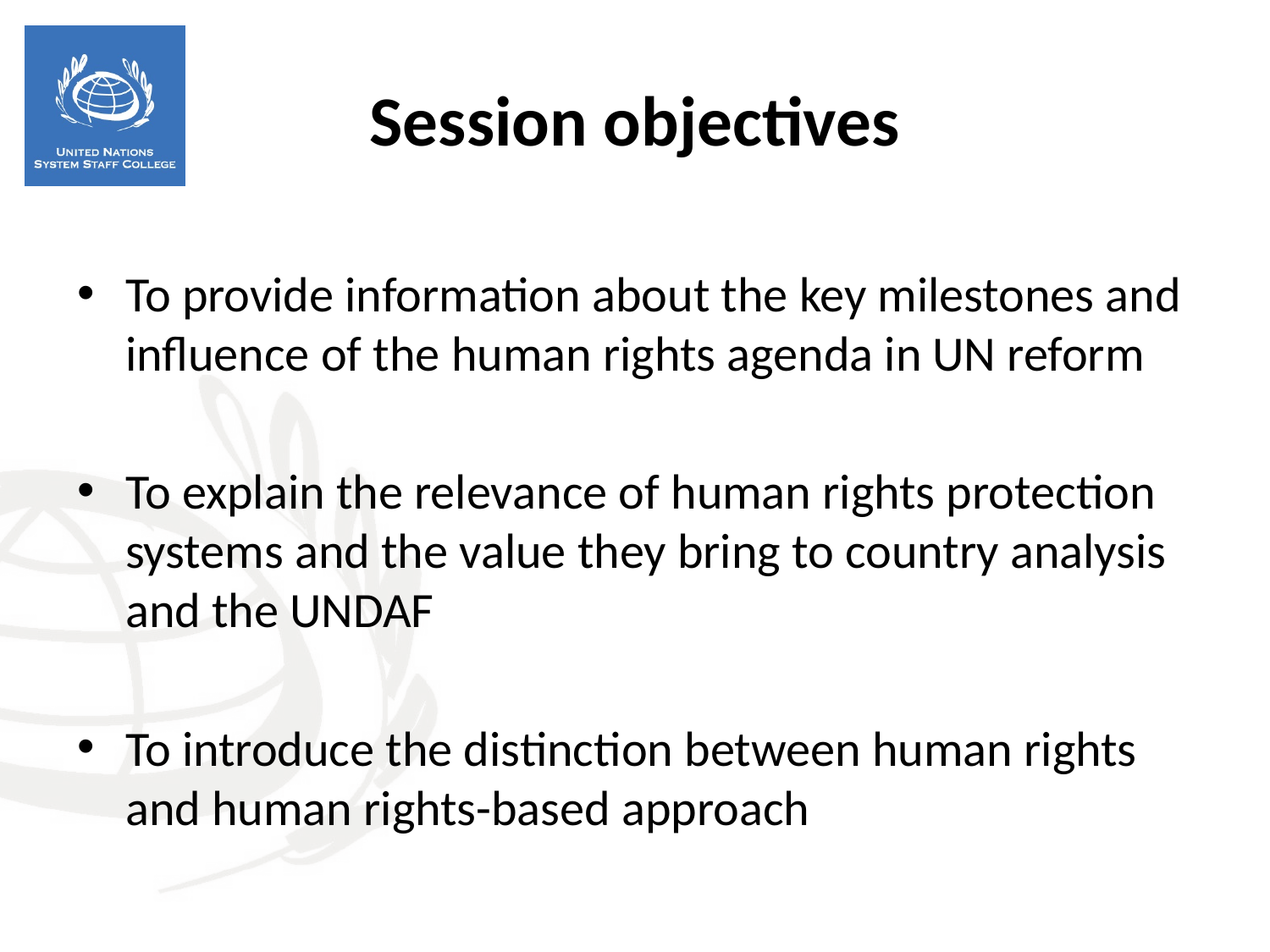

Session objectives
To provide information about the key milestones and influence of the human rights agenda in UN reform

To explain the relevance of human rights protection systems and the value they bring to country analysis and the UNDAF

To introduce the distinction between human rights and human rights-based approach